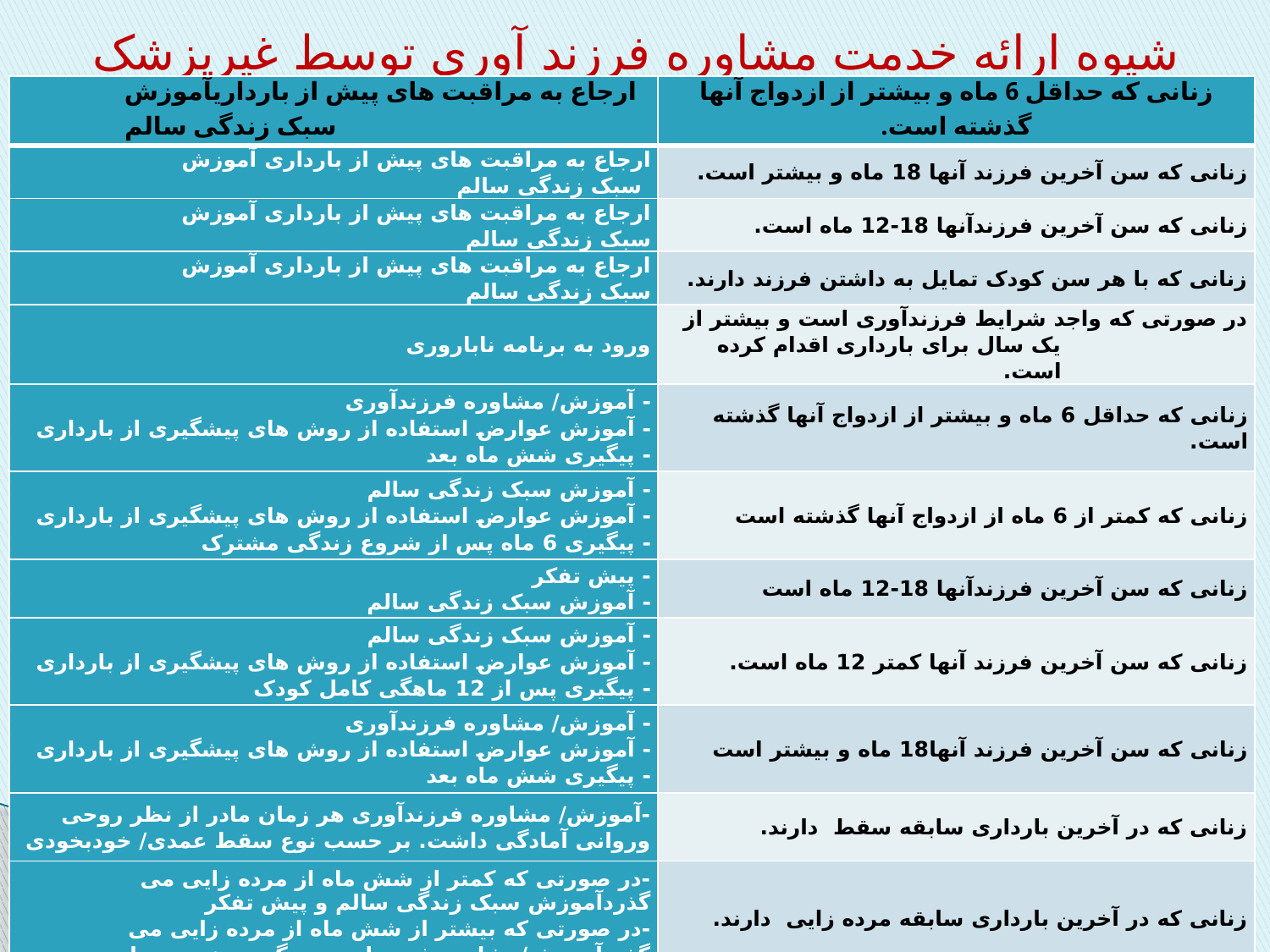

شیوه ارائه خدمت مشاوره فرزند آوری توسط غیرپزشک

| ارجاع به مراقبت های پیش از بارداریآموزش سبک زندگی سالم | زنانی که حداقل 6 ماه و بیشتر از ازدواج آنها گذشته است. |
| --- | --- |
| ارجاع به مراقبت های پیش از بارداری آموزش سبک زندگی سالم | زنانی که سن آخرین فرزند آنها 18 ماه و بیشتر است. |
| ارجاع به مراقبت های پیش از بارداری آموزش سبک زندگی سالم | زنانی که سن آخرین فرزندآنها 18-12 ماه است. |
| ارجاع به مراقبت های پیش از بارداری آموزش سبک زندگی سالم | زنانی که با هر سن کودک تمایل به داشتن فرزند دارند. |
| ورود به برنامه ناباروری | در صورتی که واجد شرایط فرزندآوری است و بیشتر از یک سال برای بارداری اقدام کرده است. |
| - آموزش/ مشاوره فرزندآوری - آموزش عوارض استفاده از روش های پیشگیری از بارداری - پیگیری شش ماه بعد | زنانی که حداقل 6 ماه و بیشتر از ازدواج آنها گذشته است. |
| - آموزش سبک زندگی سالم - آموزش عوارض استفاده از روش های پیشگیری از بارداری - پیگیری 6 ماه پس از شروع زندگی مشترک | زنانی که کمتر از 6 ماه از ازدواج آنها گذشته است |
| - پیش تفکر - آموزش سبک زندگی سالم | زنانی که سن آخرین فرزندآنها 18-12 ماه است |
| - آموزش سبک زندگی سالم - آموزش عوارض استفاده از روش های پیشگیری از بارداری - پیگیری پس از 12 ماهگی کامل کودک | زنانی که سن آخرین فرزند آنها کمتر 12 ماه است. |
| - آموزش/ مشاوره فرزندآوری - آموزش عوارض استفاده از روش های پیشگیری از بارداری - پیگیری شش ماه بعد | زنانی که سن آخرین فرزند آنها18 ماه و بیشتر است |
| -آموزش/ مشاوره فرزندآوری هر زمان مادر از نظر روحی وروانی آمادگی داشت. بر حسب نوع سقط عمدی/ خودبخودی | زنانی که در آخرین بارداری سابقه سقط دارند. |
| -در صورتی که کمتر از شش ماه از مرده زایی می گذردآموزش سبک زندگی سالم و پیش تفکر -در صورتی که بیشتر از شش ماه از مرده زایی می گذردآموزش/مشاوره فرزنداوری- پیگیری هر سه ماه | زنانی که در آخرین بارداری سابقه مرده زایی دارند. |